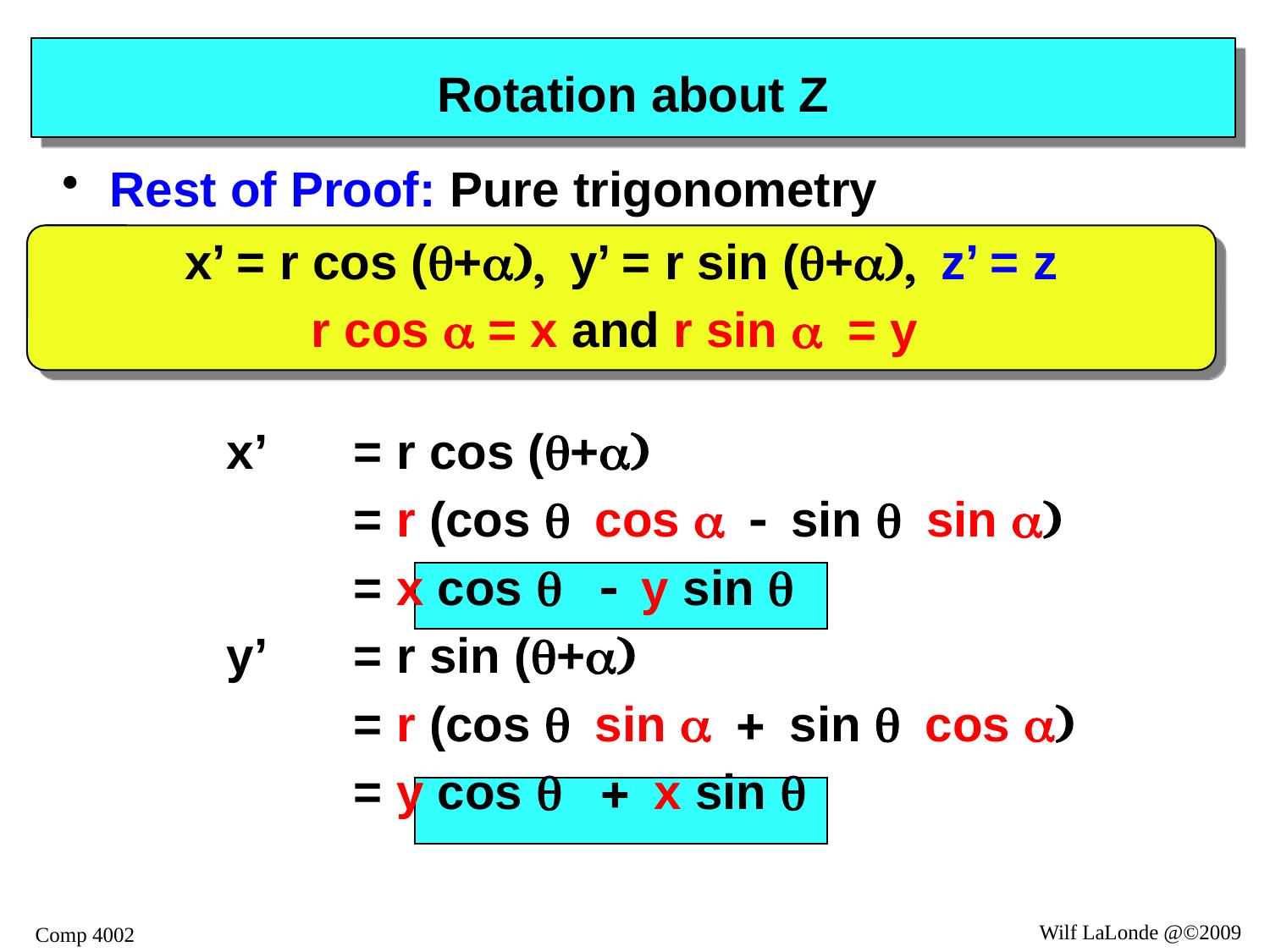

# Rotation about Z
Rest of Proof: Pure trigonometry
x’ = r cos (θ+α), y’ = r sin (θ+α), z’ = z
r cos α = x and r sin α = y
	x’	= r cos (θ+α)
		= r (cos θ cos α − sin θ sin α)
		= x cos θ  − y sin θ
	y’ 	= r sin (θ+α)
		= r (cos θ sin α + sin θ cos α)
		= y cos θ  + x sin θ